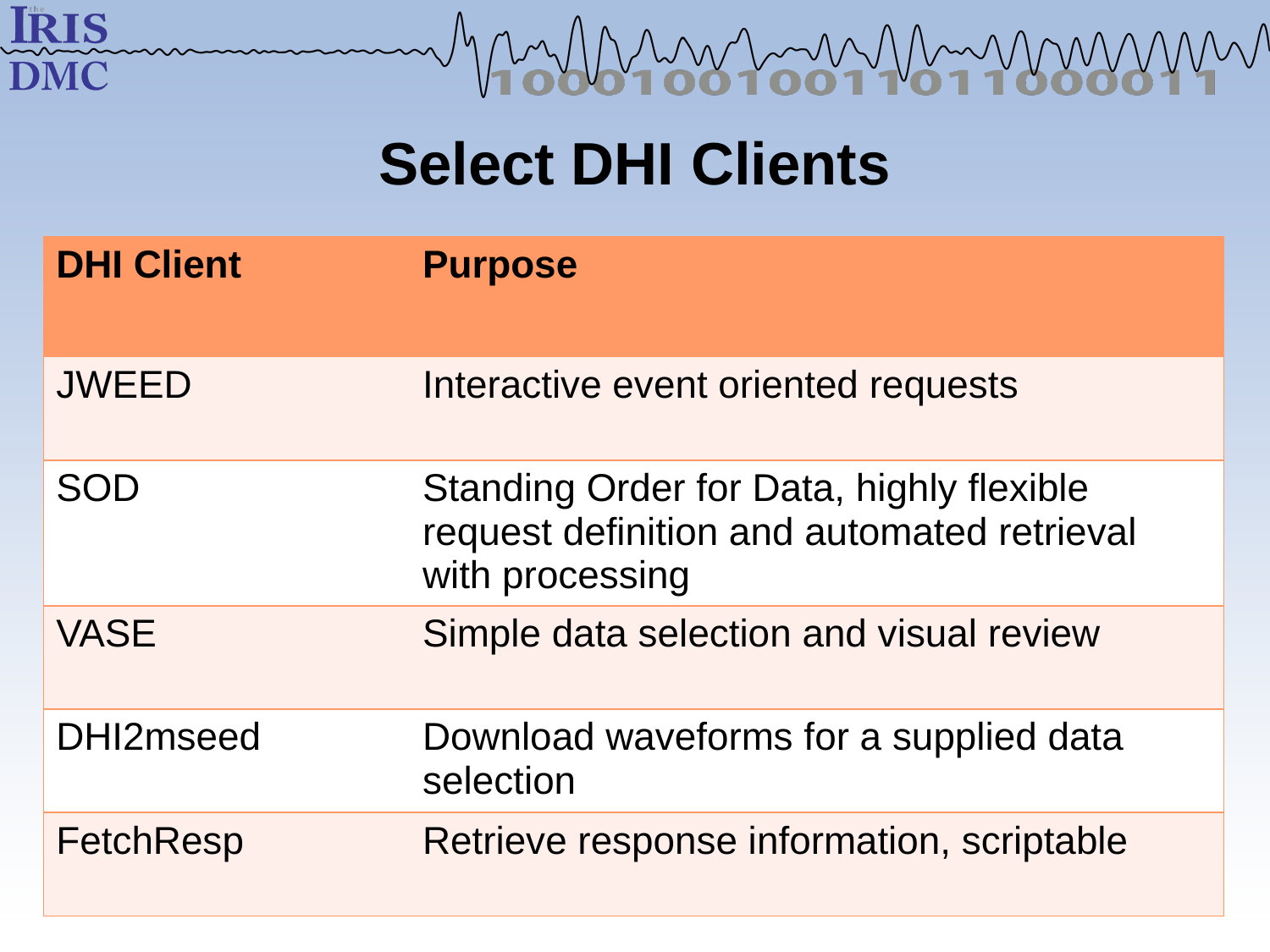

# Select DHI Clients
| DHI Client | Purpose |
| --- | --- |
| JWEED | Interactive event oriented requests |
| SOD | Standing Order for Data, highly flexible request definition and automated retrieval with processing |
| VASE | Simple data selection and visual review |
| DHI2mseed | Download waveforms for a supplied data selection |
| FetchResp | Retrieve response information, scriptable |